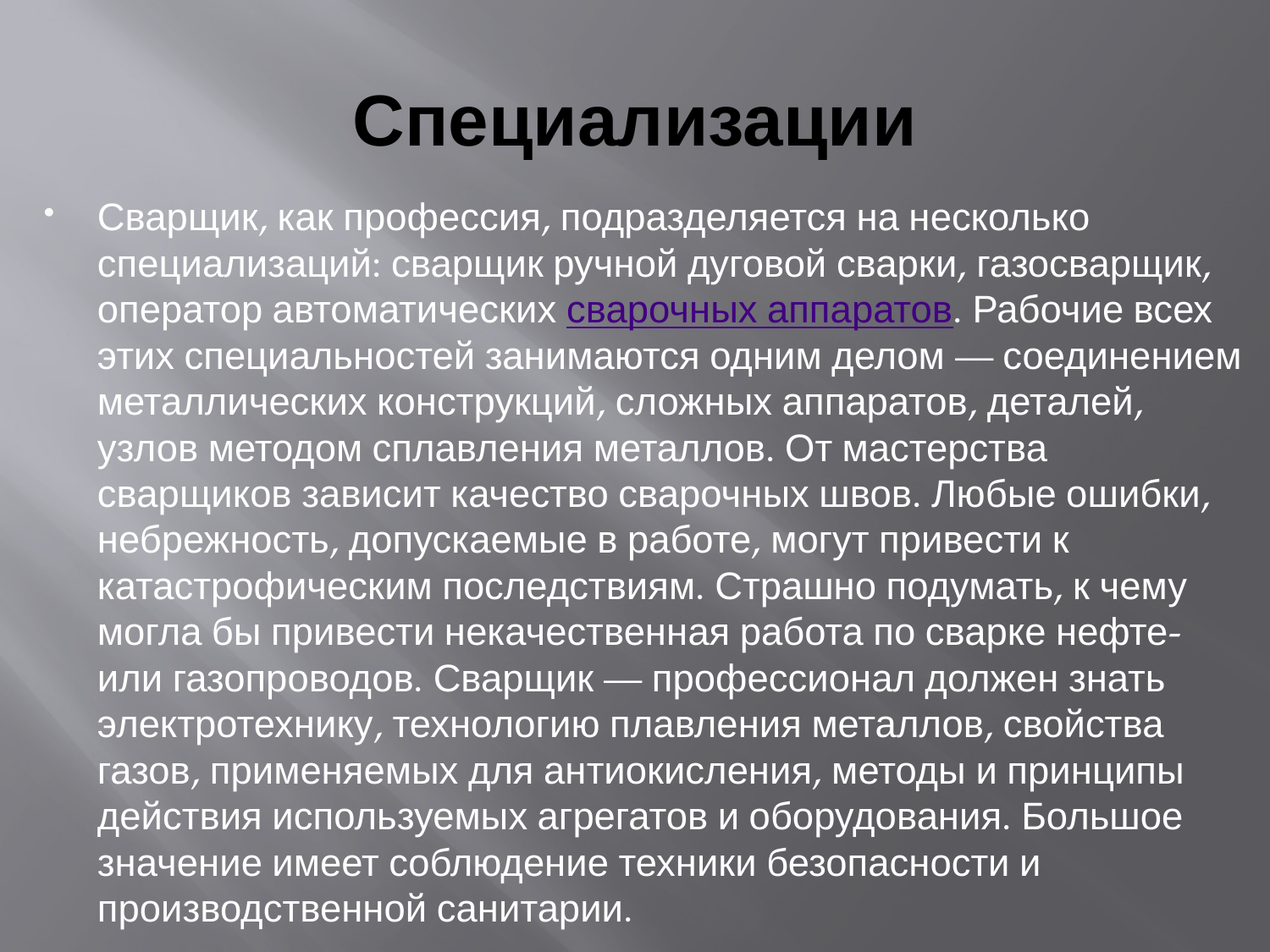

# Специализации
Сварщик, как профессия, подразделяется на несколько специализаций: сварщик ручной дуговой сварки, газосварщик, оператор автоматических сварочных аппаратов. Рабочие всех этих специальностей занимаются одним делом — соединением металлических конструкций, сложных аппаратов, деталей, узлов методом сплавления металлов. От мастерства сварщиков зависит качество сварочных швов. Любые ошибки, небрежность, допускаемые в работе, могут привести к катастрофическим последствиям. Страшно подумать, к чему могла бы привести некачественная работа по сварке нефте- или газопроводов. Сварщик — профессионал должен знать электротехнику, технологию плавления металлов, свойства газов, применяемых для антиокисления, методы и принципы действия используемых агрегатов и оборудования. Большое значение имеет соблюдение техники безопасности и производственной санитарии.